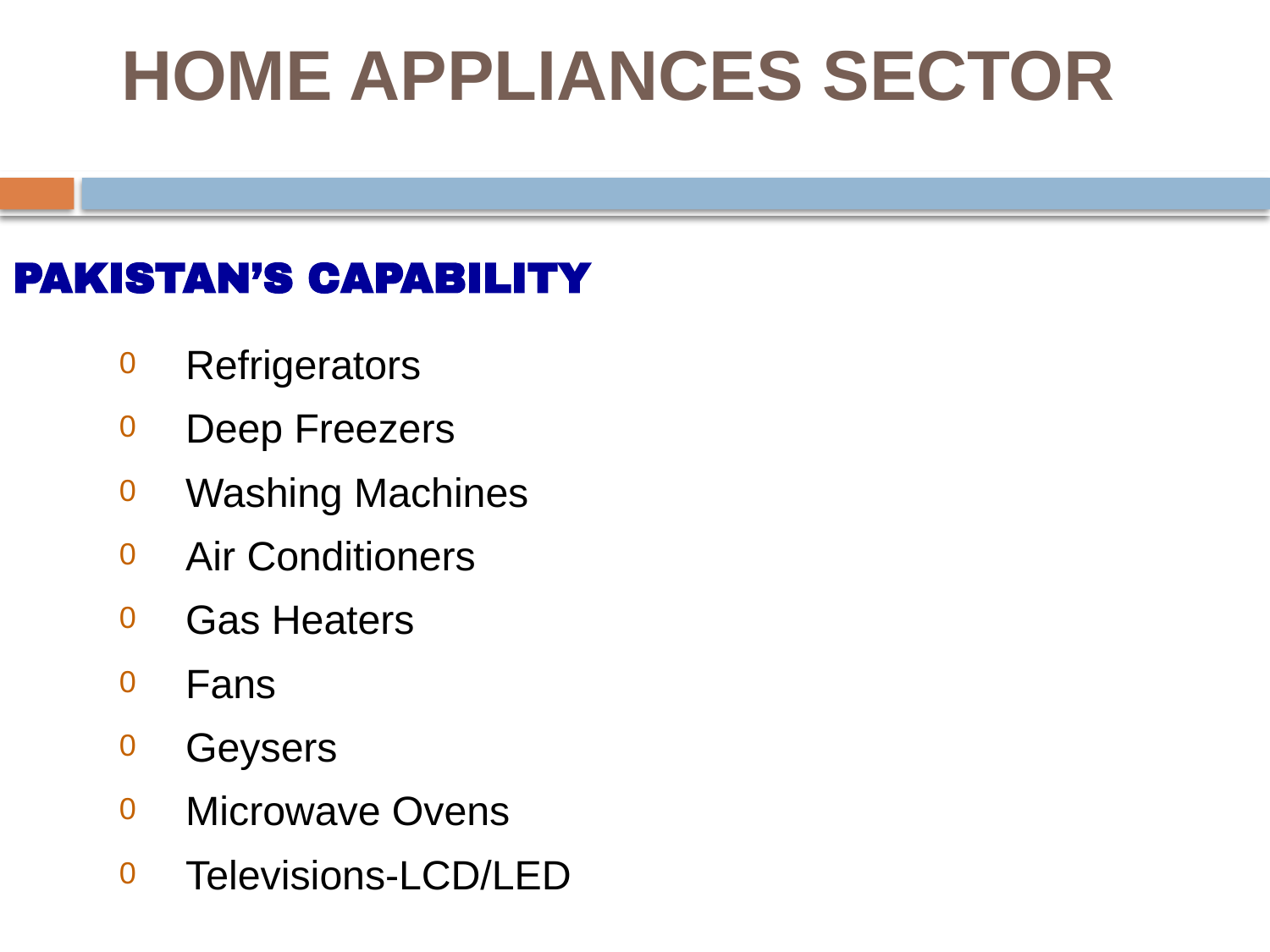

HOME APPLIANCES SECTOR

# PAKISTAN’S CAPABILITY
Refrigerators
Deep Freezers
Washing Machines
Air Conditioners
Gas Heaters
Fans
Geysers
Microwave Ovens
Televisions-LCD/LED